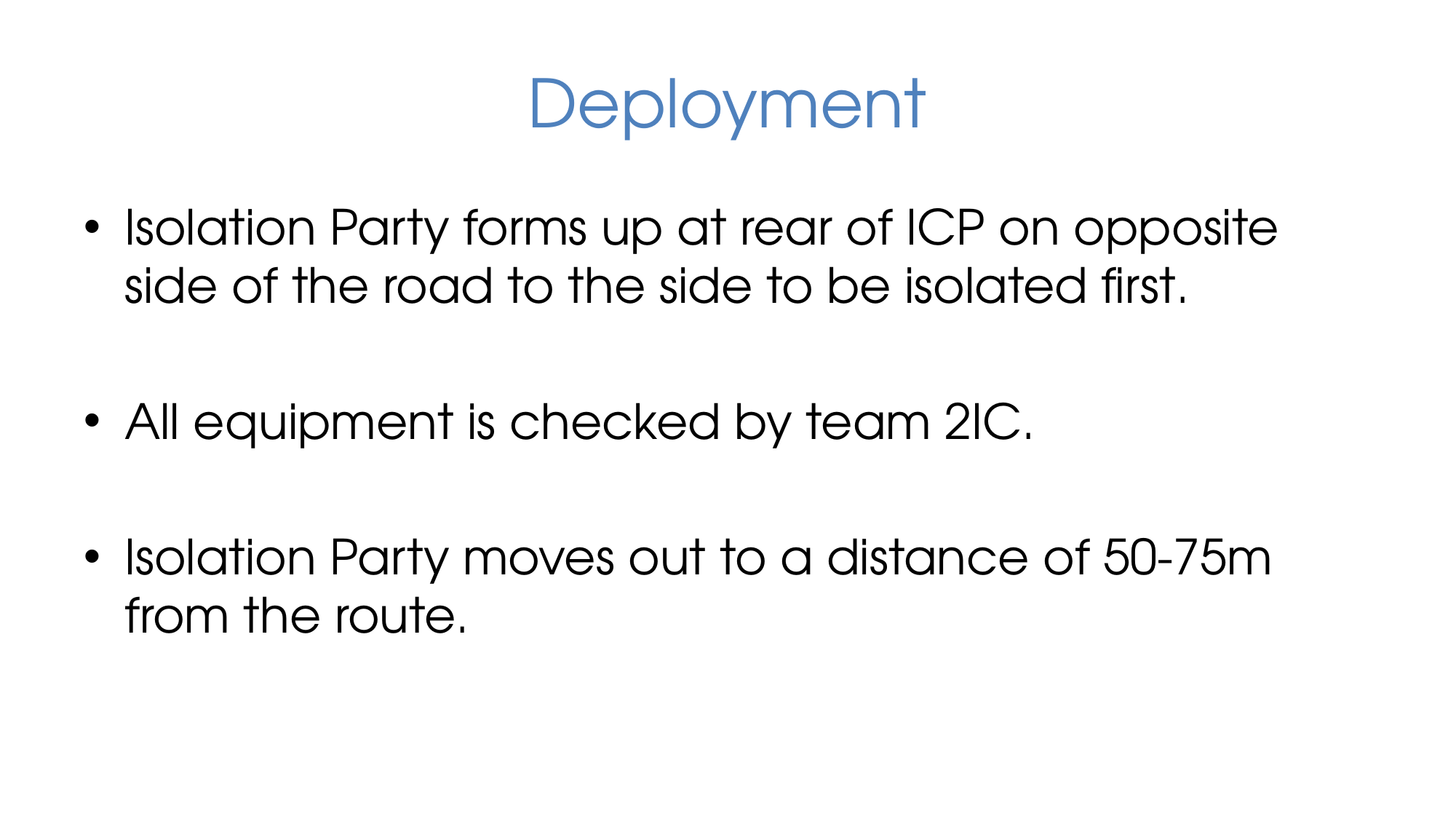

# Deployment
Isolation Party forms up at rear of ICP on opposite side of the road to the side to be isolated first.

All equipment is checked by team 2IC.

Isolation Party moves out to a distance of 50-75m from the route.